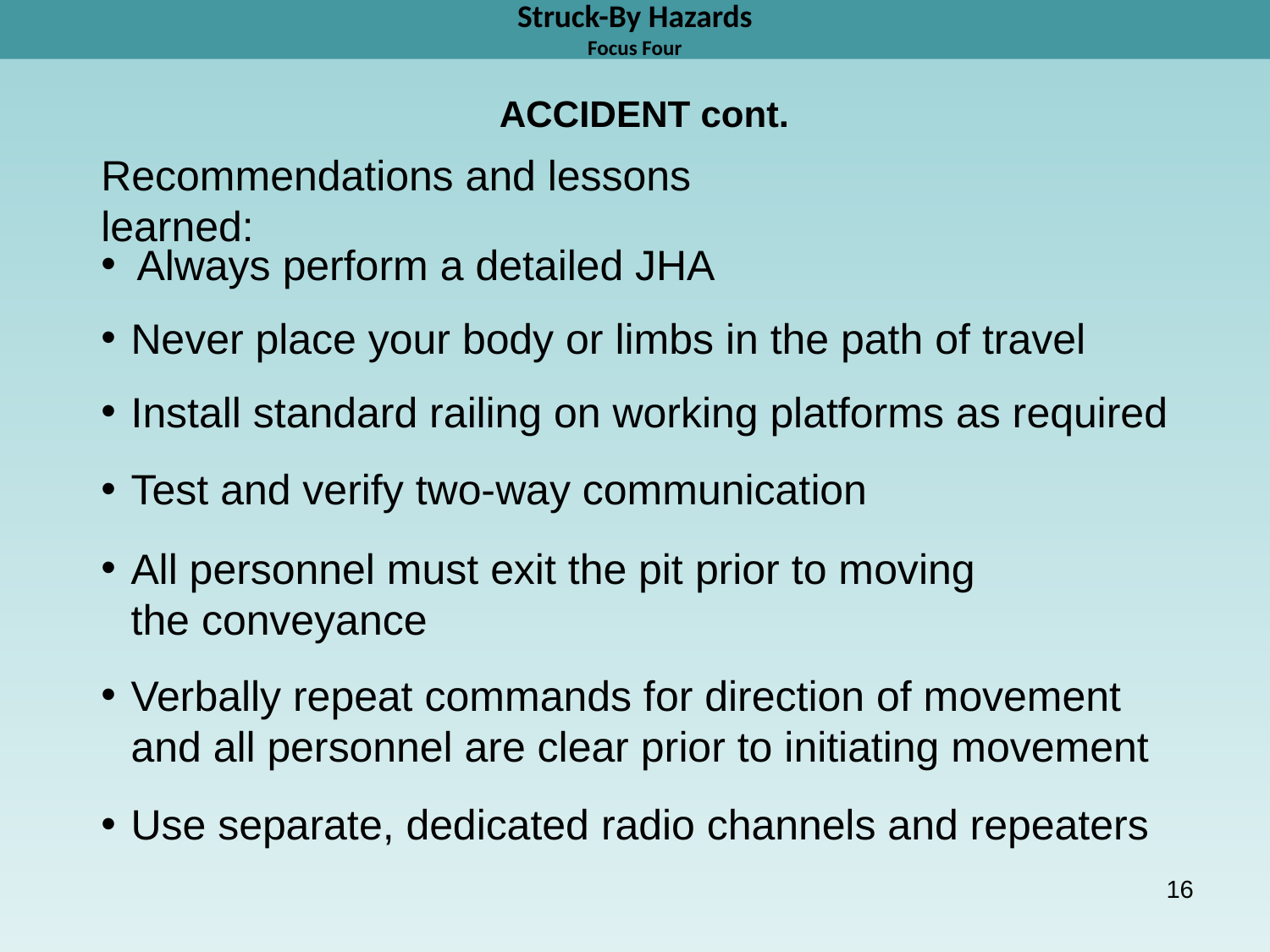

Struck-By Hazards
Focus Four
ACCIDENT cont.
Recommendations and lessons learned:
Always perform a detailed JHA
Never place your body or limbs in the path of travel
Install standard railing on working platforms as required
Test and verify two-way communication
All personnel must exit the pit prior to moving the conveyance
Verbally repeat commands for direction of movement and all personnel are clear prior to initiating movement
Use separate, dedicated radio channels and repeaters
16